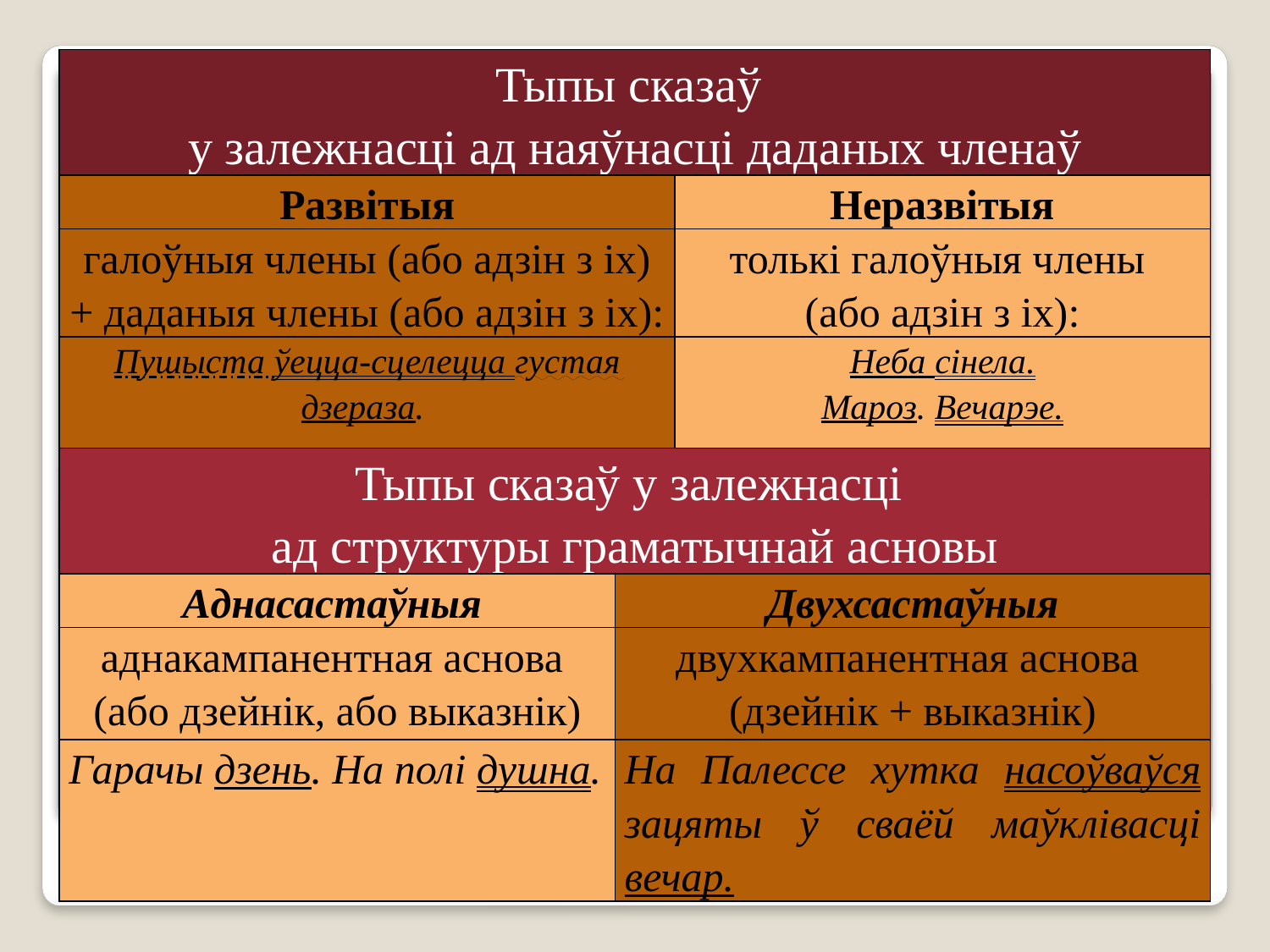

| Тыпы сказаў у залежнасці ад наяўнасці даданых членаў |  |  |
| --- | --- | --- |
| Развітыя |  | Неразвітыя |
| галоўныя члены (або адзін з іх) + даданыя члены (або адзін з іх): |  | толькі галоўныя члены (або адзін з іх): |
| Пушыста ўецца-сцелецца густая дзераза. |  | Неба сінела. Мароз. Вечарэе. |
| Тыпы сказаў у залежнасці ад структуры граматычнай асновы |  |  |
| Аднасастаўныя | Двухсастаўныя |  |
| аднакампанентная аснова (або дзейнік, або выказнік) | двухкампанентная аснова (дзейнік + выказнік) |  |
| Гарачы дзень. На полі душна. | На Палессе хутка насоўваўся зацяты ў сваёй маўклівасці вечар. |  |